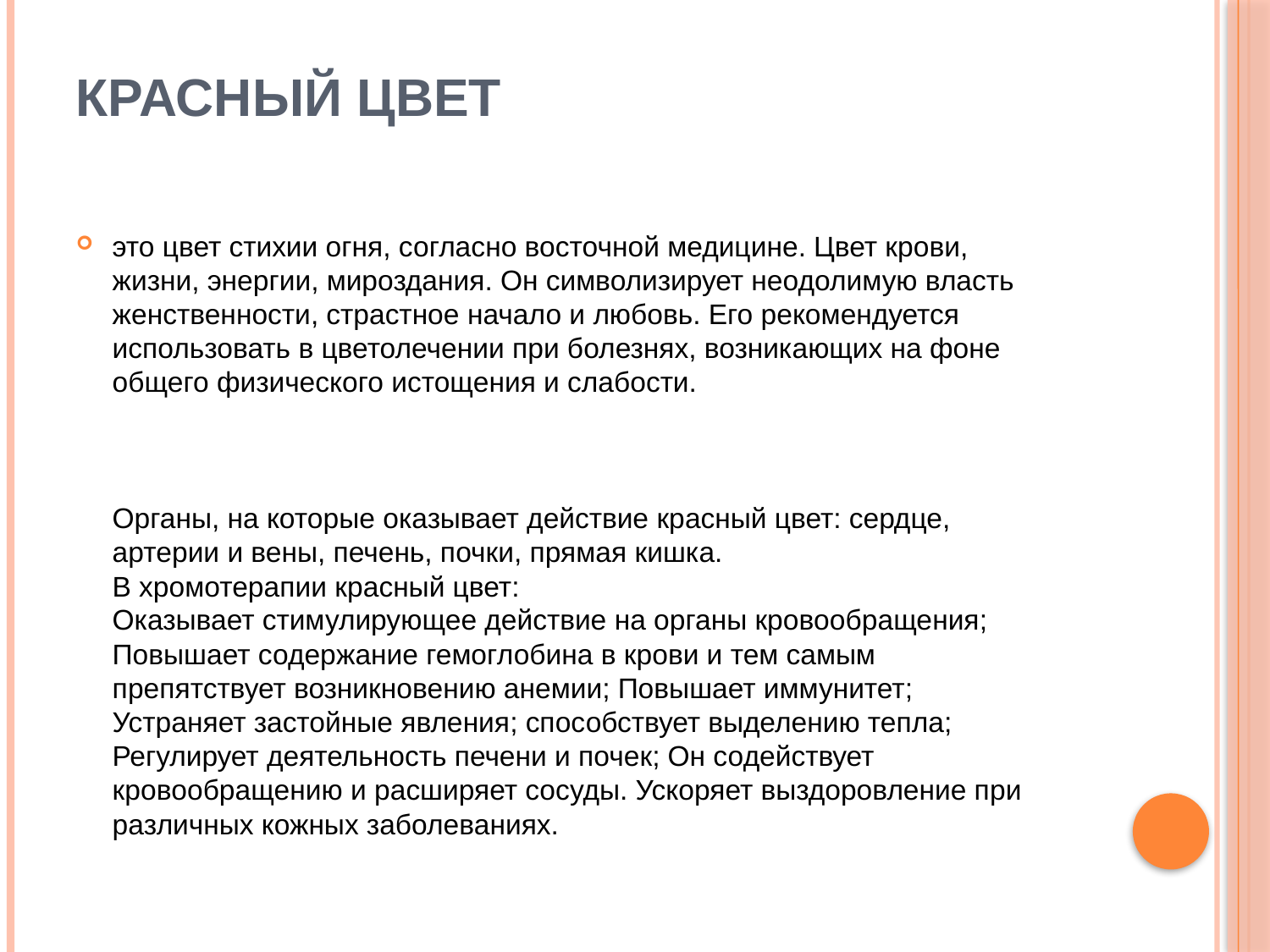

# Красный цвет
это цвет стихии огня, согласно восточной медицине. Цвет крови,
жизни, энергии, мироздания. Он символизирует неодолимую власть женственности, страстное начало и любовь. Его рекомендуется использовать в цветолечении при болезнях, возникающих на фоне общего физического истощения и слабости.
Органы, на которые оказывает действие красный цвет: сердце,
артерии и вены, печень, почки, прямая кишка.
В хромотерапии красный цвет:
Оказывает стимулирующее действие на органы кровообращения;
Повышает содержание гемоглобина в крови и тем самым
препятствует возникновению анемии; Повышает иммунитет;
Устраняет застойные явления; способствует выделению тепла;
Регулирует деятельность печени и почек; Он содействует
кровообращению и расширяет сосуды. Ускоряет выздоровление при различных кожных заболеваниях.